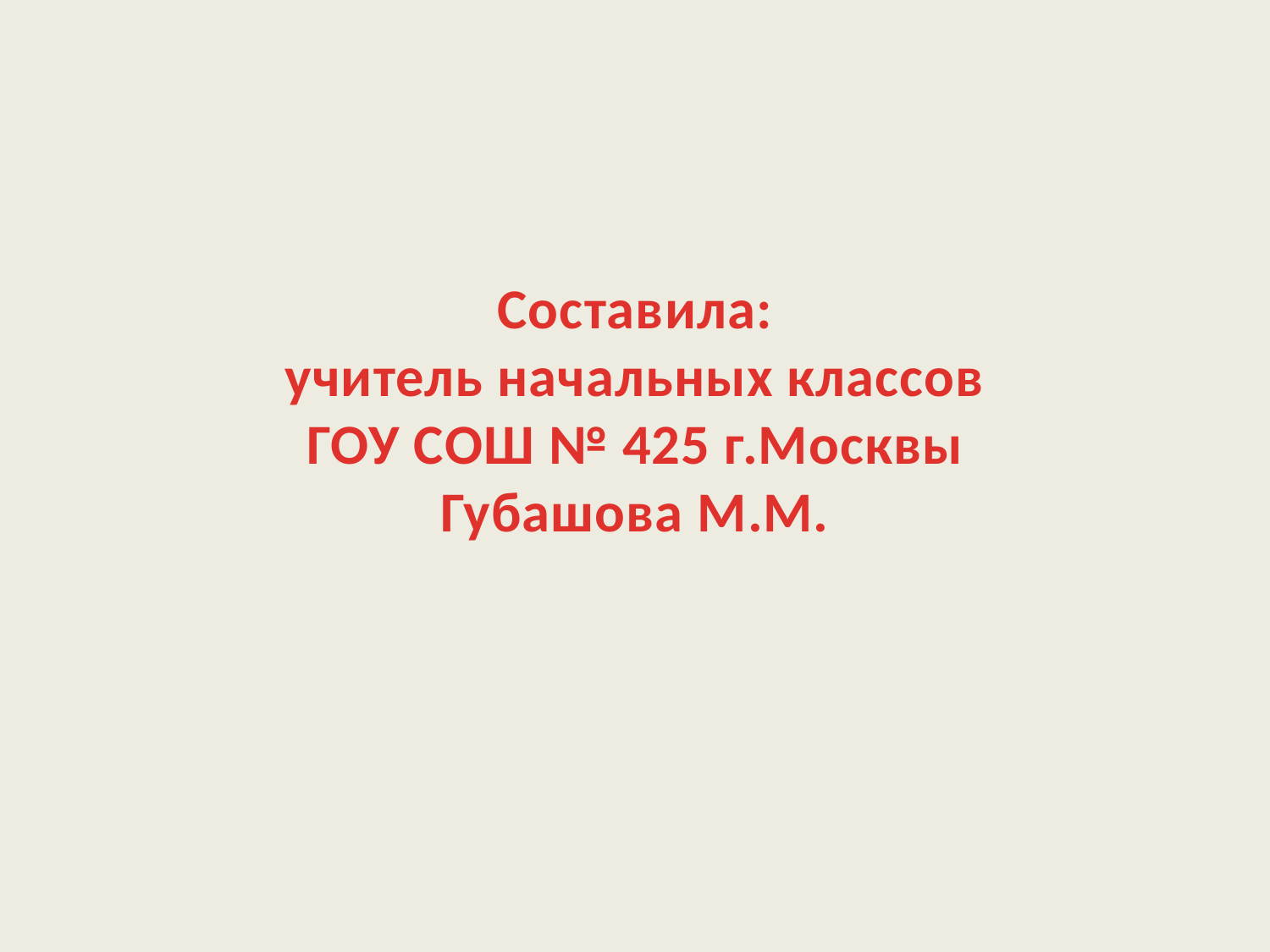

Составила:
учитель начальных классов
ГОУ СОШ № 425 г.Москвы
Губашова М.М.